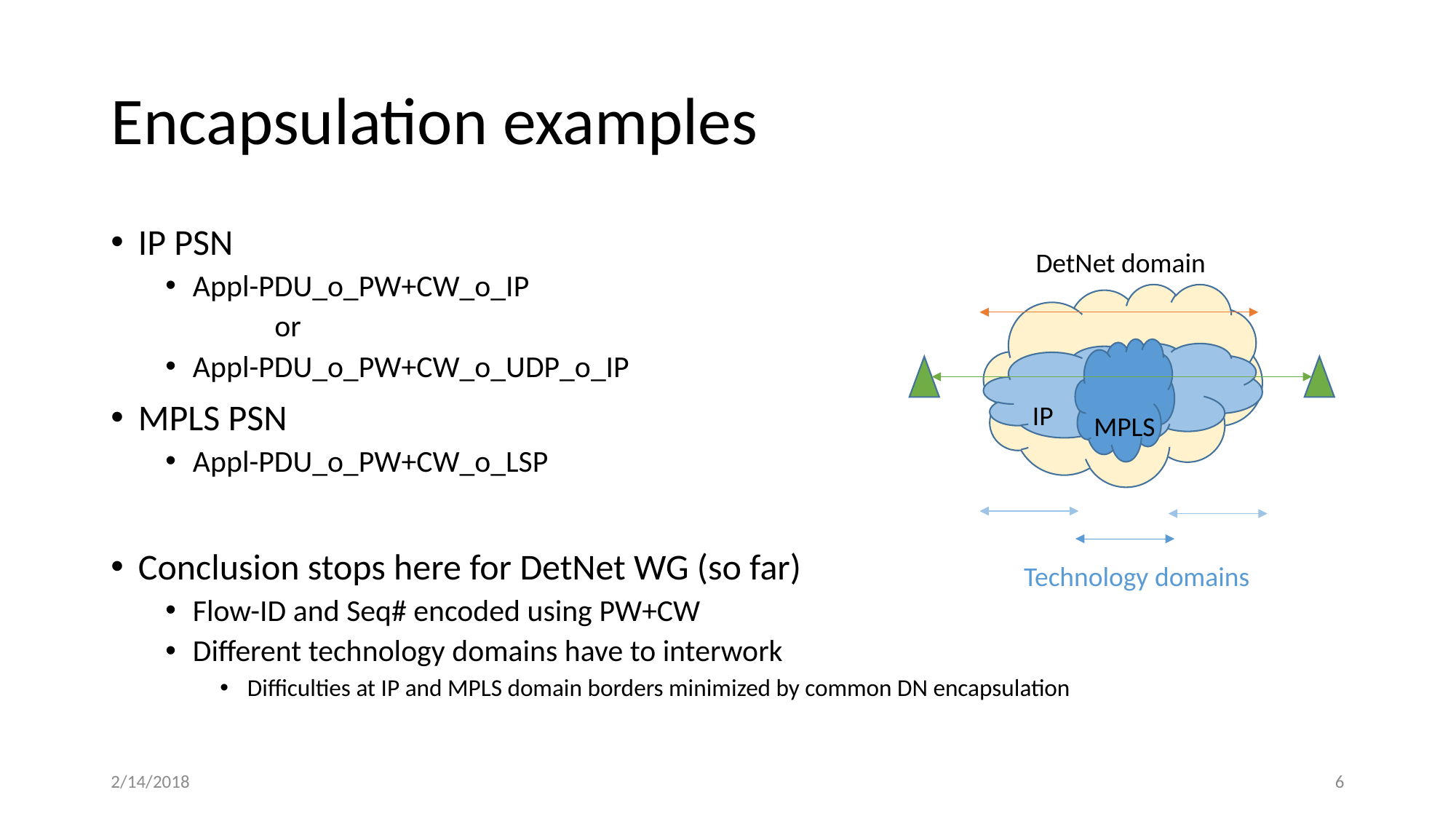

# Encapsulation examples
IP PSN
Appl-PDU_o_PW+CW_o_IP
	or
Appl-PDU_o_PW+CW_o_UDP_o_IP
MPLS PSN
Appl-PDU_o_PW+CW_o_LSP

Conclusion stops here for DetNet WG (so far)
Flow-ID and Seq# encoded using PW+CW
Different technology domains have to interwork
Difficulties at IP and MPLS domain borders minimized by common DN encapsulation

DetNet domain

IP
MPLS
Technology domains
2/14/2018
6